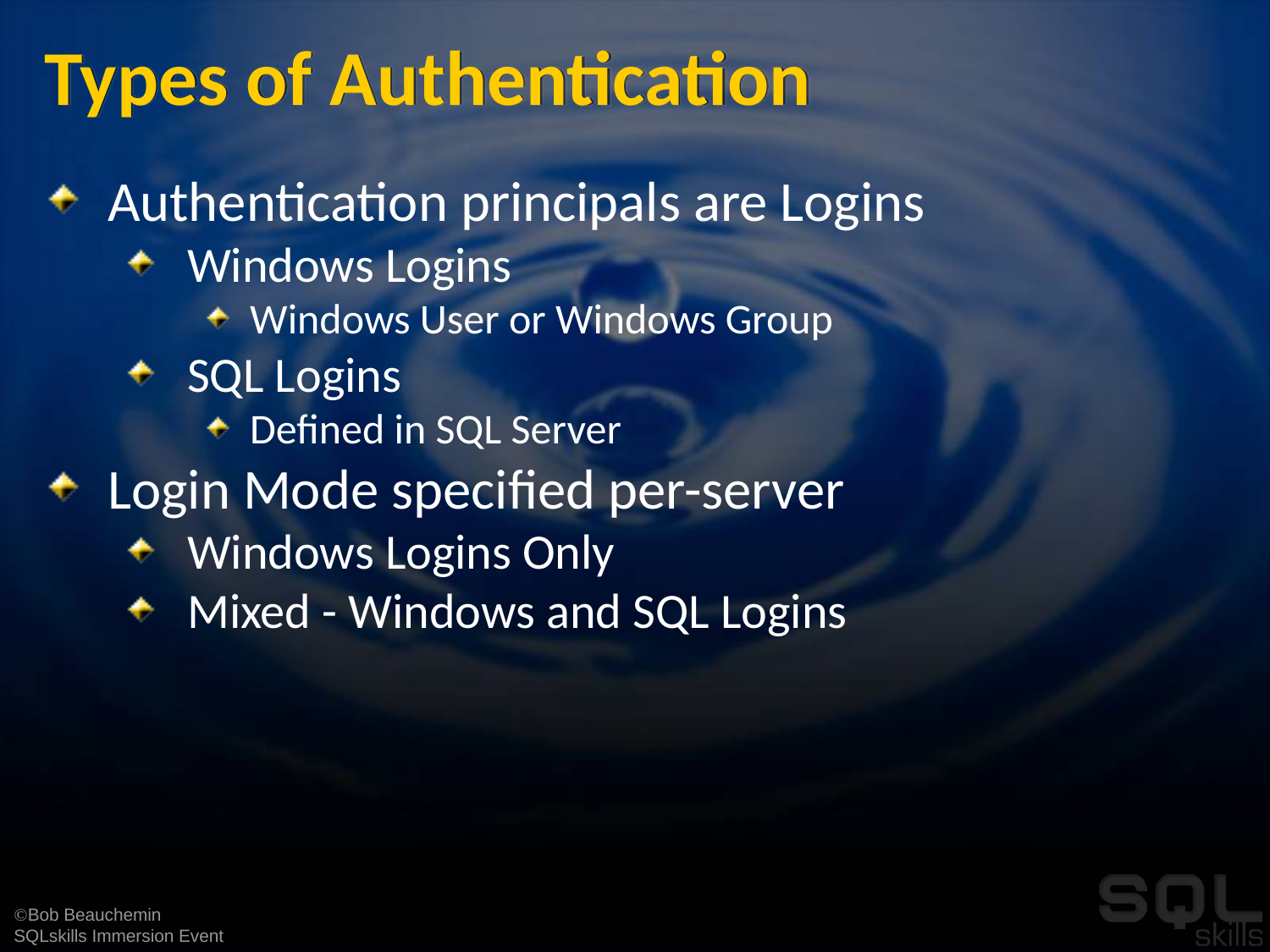

# Types of Authentication
Authentication principals are Logins
Windows Logins
Windows User or Windows Group
SQL Logins
Defined in SQL Server
Login Mode specified per-server
Windows Logins Only
Mixed - Windows and SQL Logins